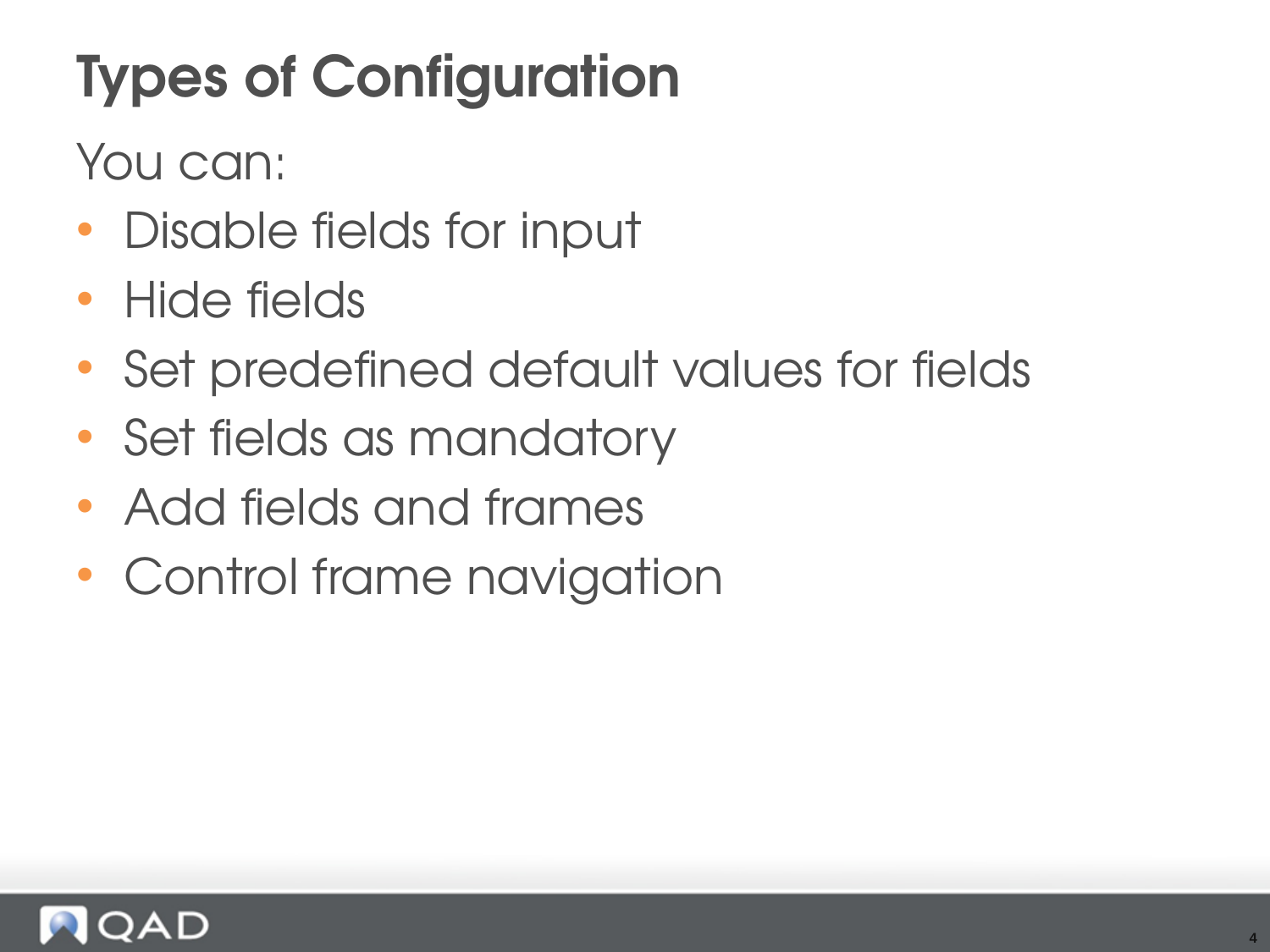

# Types of Configuration
You can:
Disable fields for input
Hide fields
Set predefined default values for fields
Set fields as mandatory
Add fields and frames
Control frame navigation

4